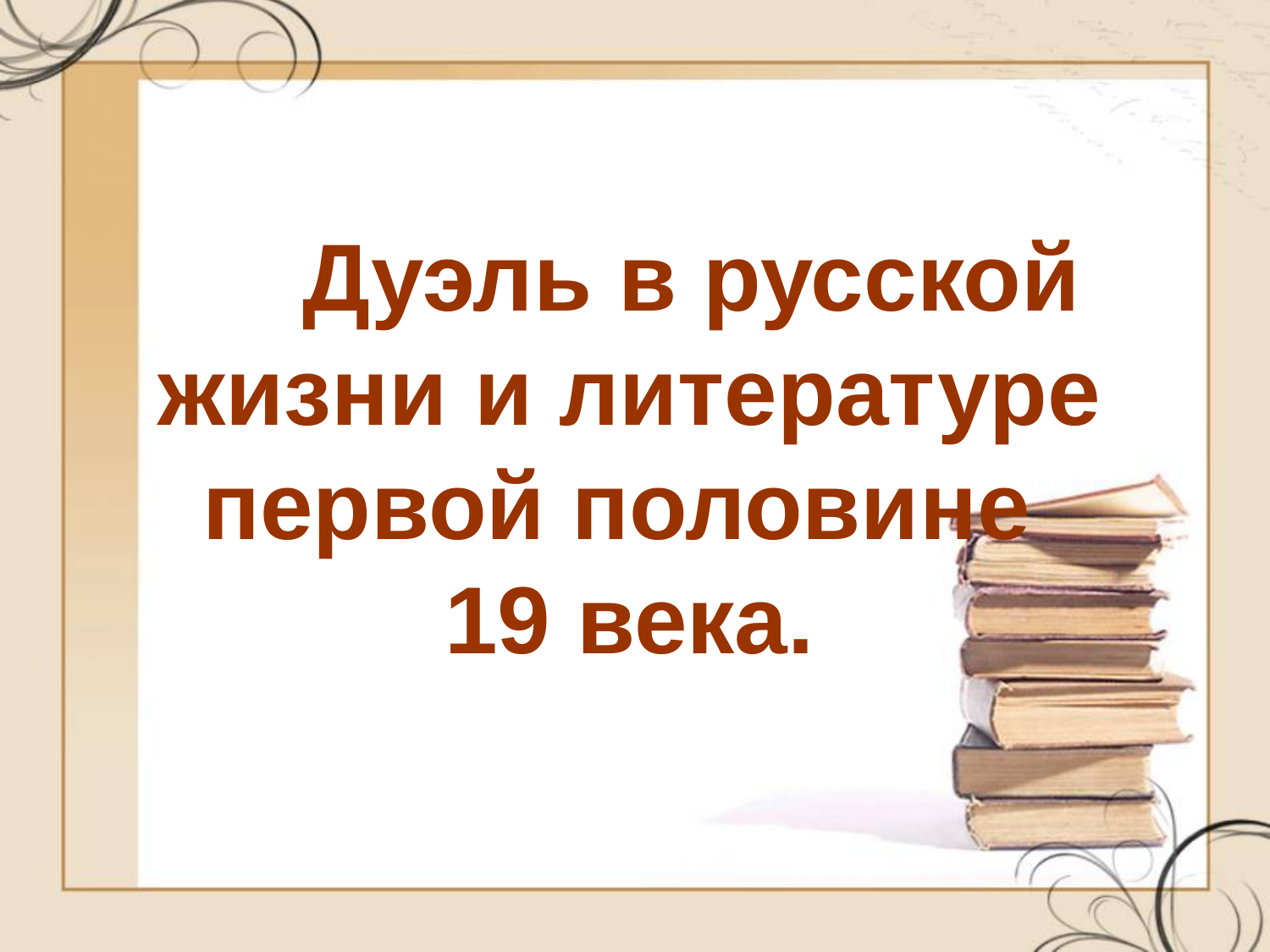

# Дуэль в русской жизни и литературе первой половине 19 века.